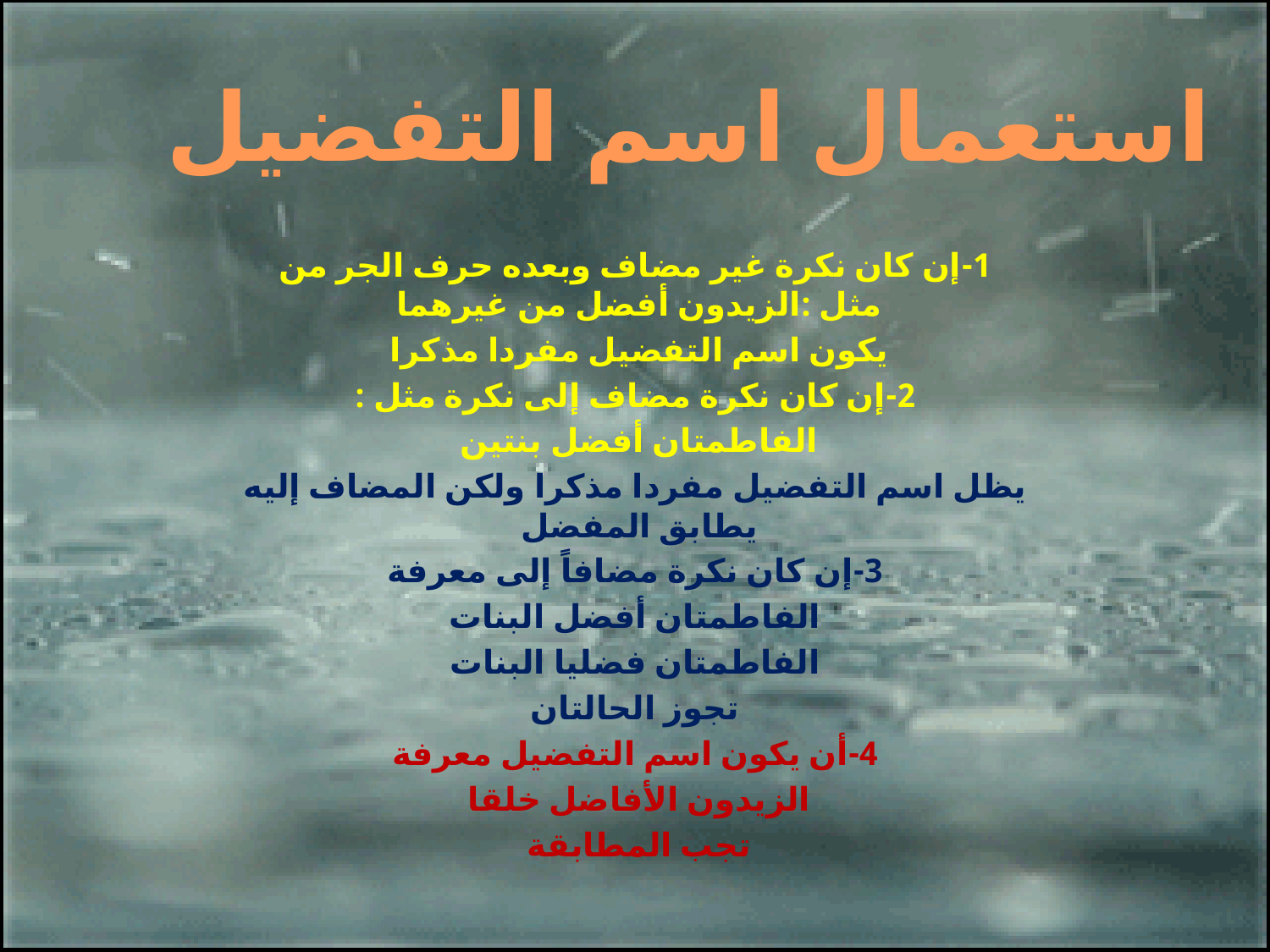

#
استعمال اسم التفضيل
1-إن كان نكرة غير مضاف وبعده حرف الجر من مثل :الزيدون أفضل من غيرهما
يكون اسم التفضيل مفردا مذكرا
2-إن كان نكرة مضاف إلى نكرة مثل :
الفاطمتان أفضل بنتين
يظل اسم التفضيل مفردا مذكرا ولكن المضاف إليه يطابق المفضل
3-إن كان نكرة مضافاً إلى معرفة
الفاطمتان أفضل البنات
الفاطمتان فضليا البنات
تجوز الحالتان
4-أن يكون اسم التفضيل معرفة
الزيدون الأفاضل خلقا
تجب المطابقة